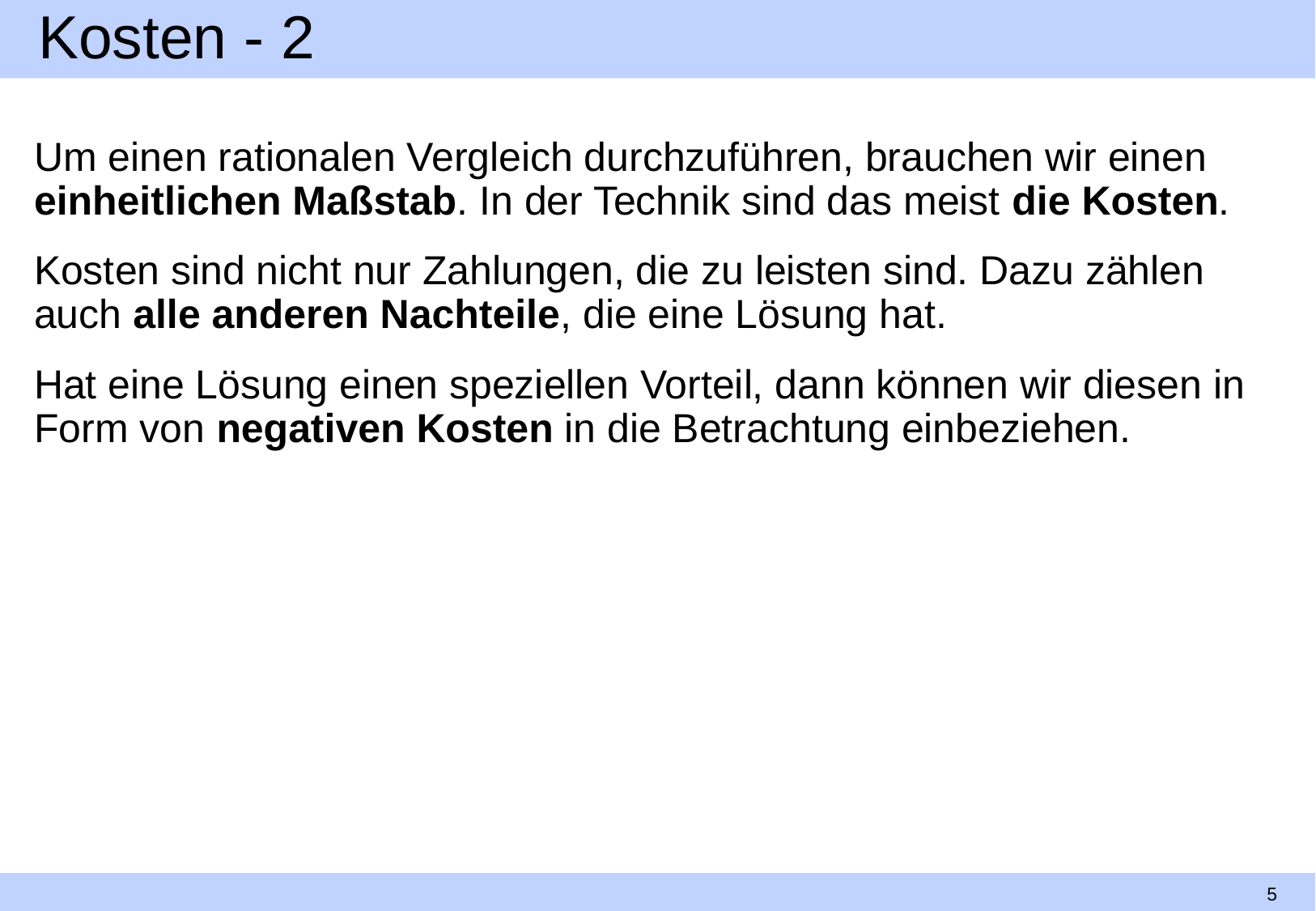

# Kosten - 2
Um einen rationalen Vergleich durchzuführen, brauchen wir einen einheitlichen Maßstab. In der Technik sind das meist die Kosten.
Kosten sind nicht nur Zahlungen, die zu leisten sind. Dazu zählen auch alle anderen Nachteile, die eine Lösung hat.
Hat eine Lösung einen speziellen Vorteil, dann können wir diesen in Form von negativen Kosten in die Betrachtung einbeziehen.

5